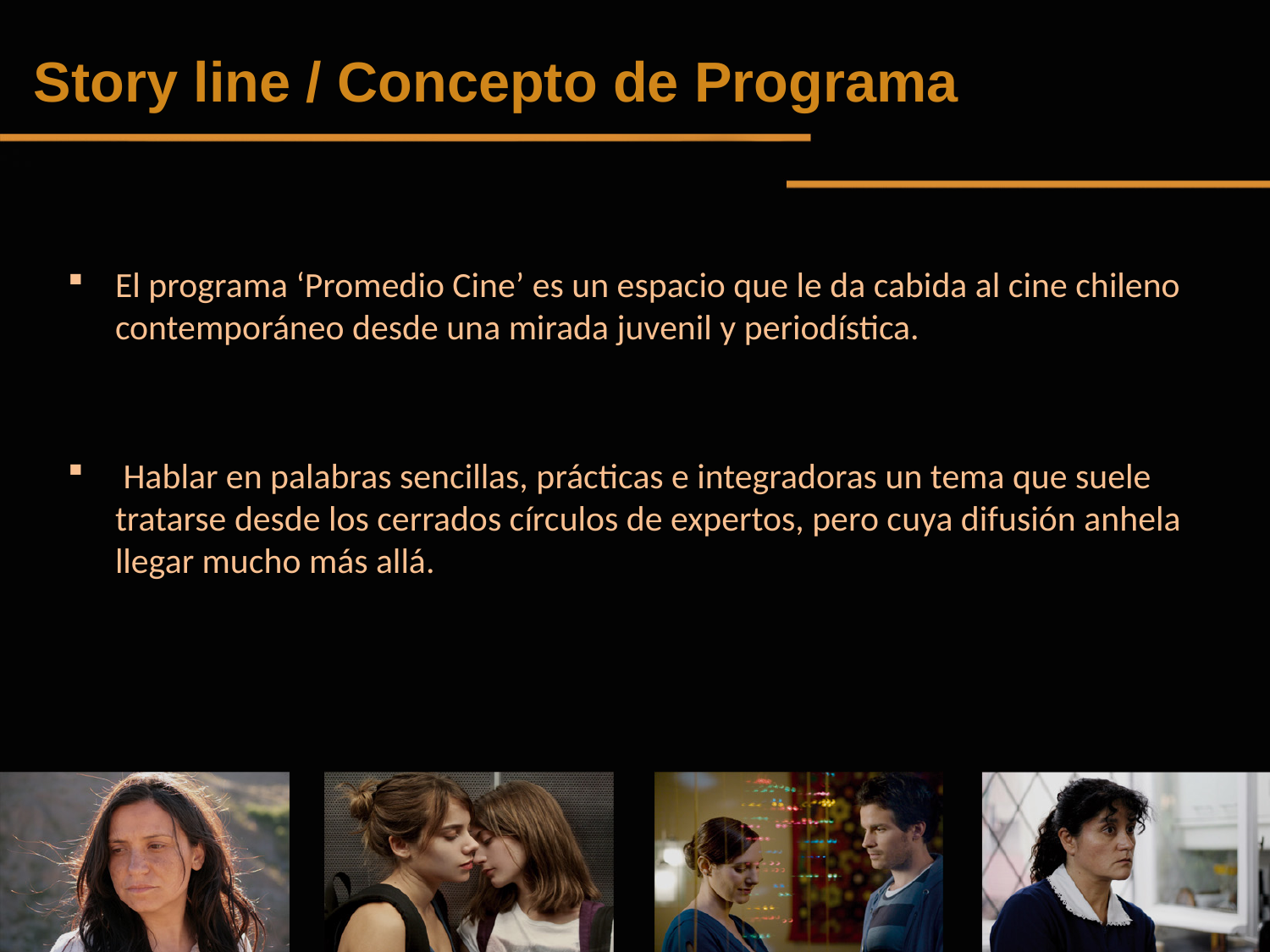

Story line / Concepto de Programa
El programa ‘Promedio Cine’ es un espacio que le da cabida al cine chileno contemporáneo desde una mirada juvenil y periodística.

 Hablar en palabras sencillas, prácticas e integradoras un tema que suele tratarse desde los cerrados círculos de expertos, pero cuya difusión anhela llegar mucho más allá.